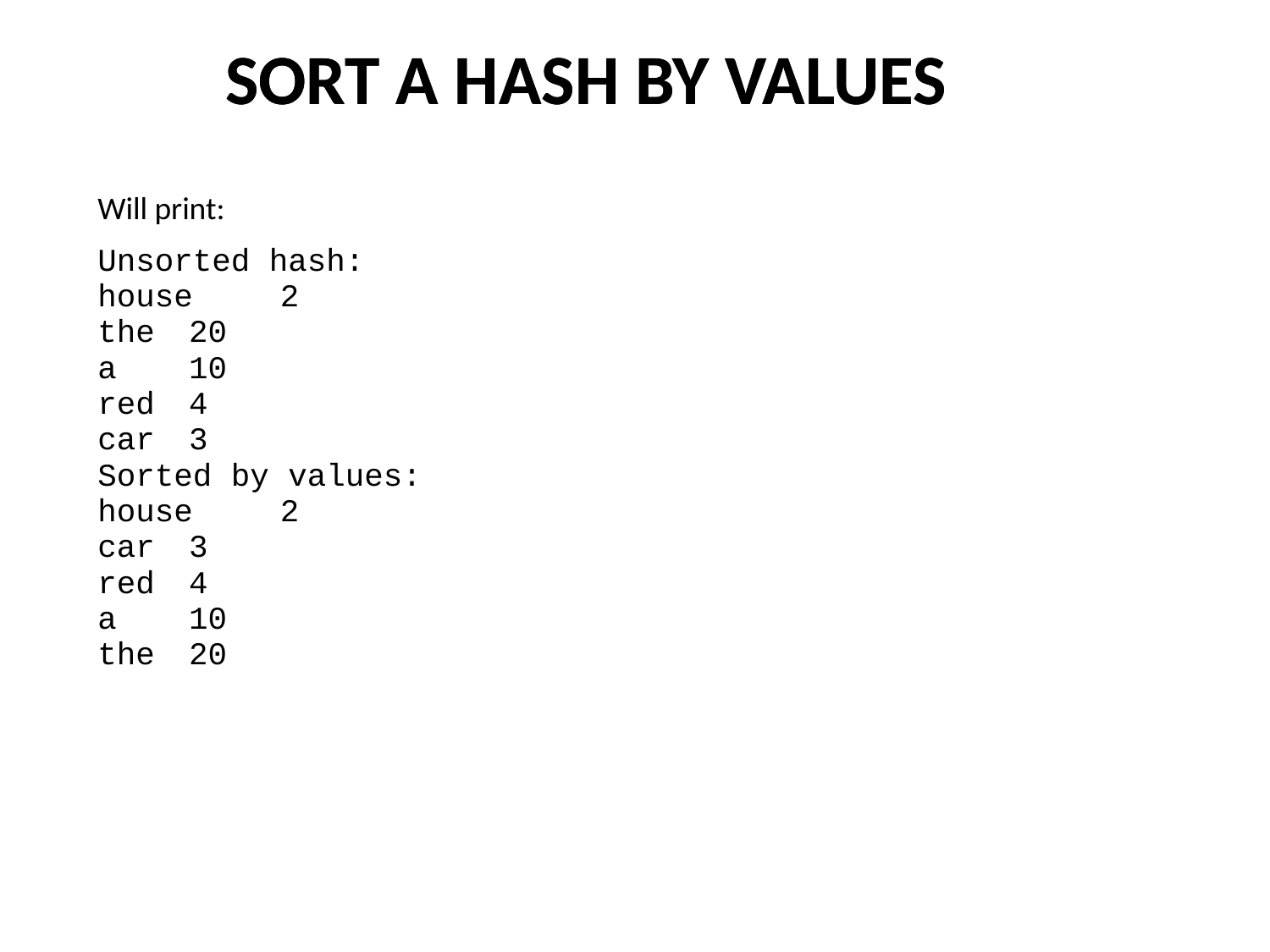

SORT A HASH BY VALUES
SORT A HASH BY VALUES
Will print:
Unsorted hash:
house	2
the	20
a	10
red	4
car	3
Sorted by values:
house	2
car	3
red	4
a	10
the	20